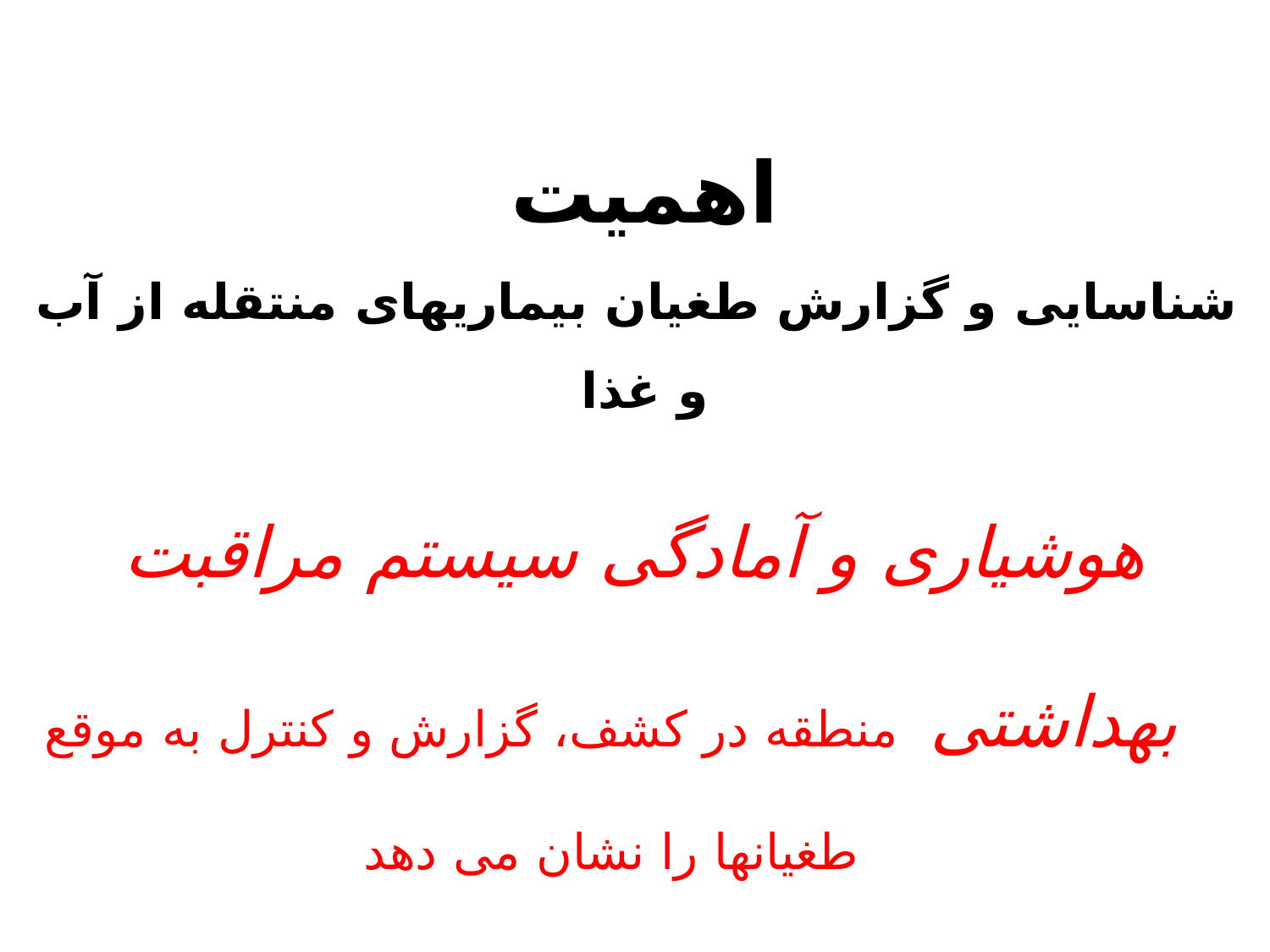

# اهمیت شناسایی و گزارش طغیان بیماریهای منتقله از آب و غذا
هوشیاری و آمادگی سیستم مراقبت بهداشتی  منطقه در کشف، گزارش و کنترل به موقع طغیانها را نشان می دهد